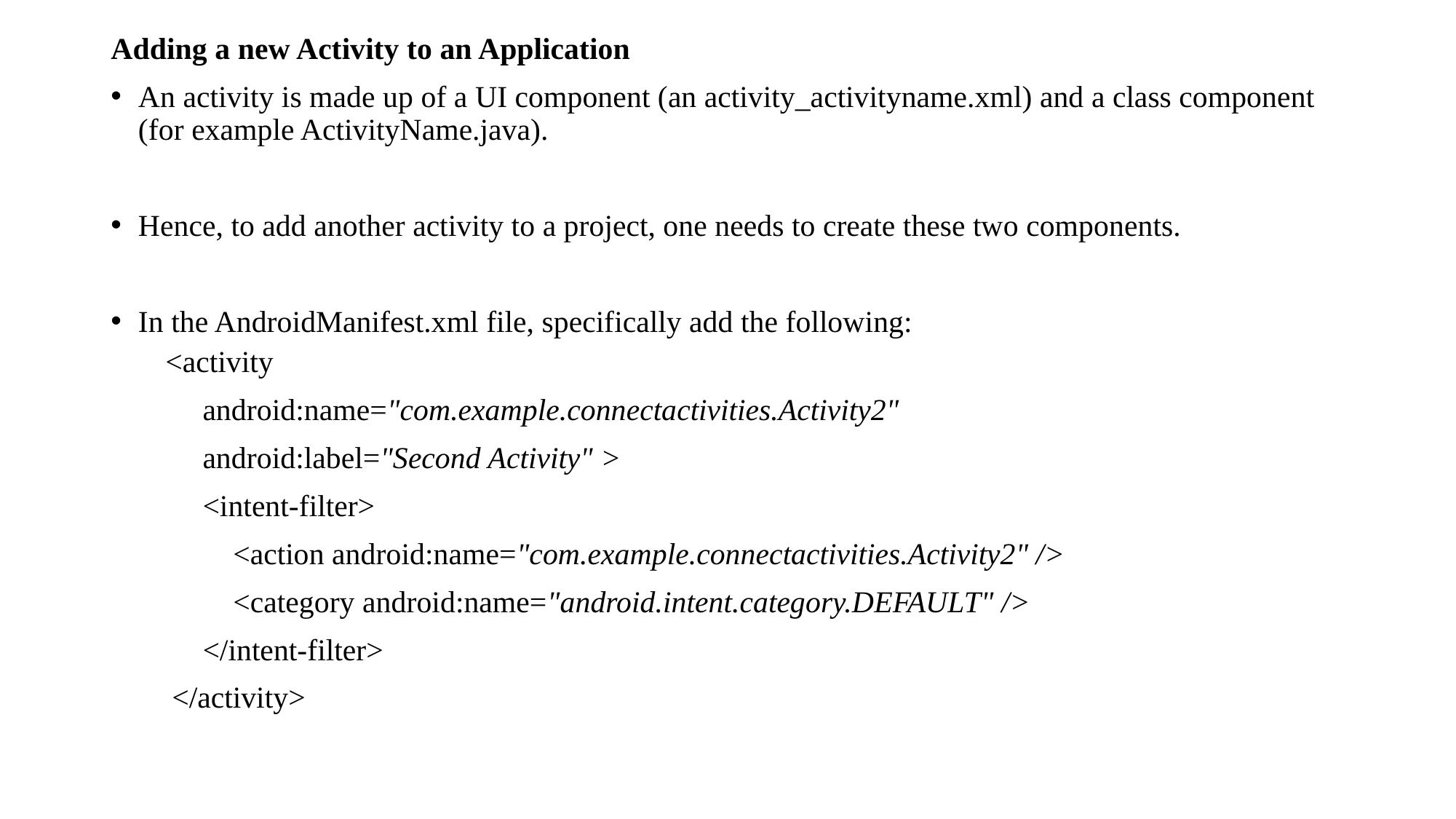

Adding a new Activity to an Application
An activity is made up of a UI component (an activity_activityname.xml) and a class component (for example ActivityName.java).

Hence, to add another activity to a project, one needs to create these two components.

In the AndroidManifest.xml file, specifically add the following:
<activity
            android:name="com.example.connectactivities.Activity2"
            android:label="Second Activity" >
            <intent-filter>
                <action android:name="com.example.connectactivities.Activity2" />
                <category android:name="android.intent.category.DEFAULT" />
            </intent-filter>
        </activity>